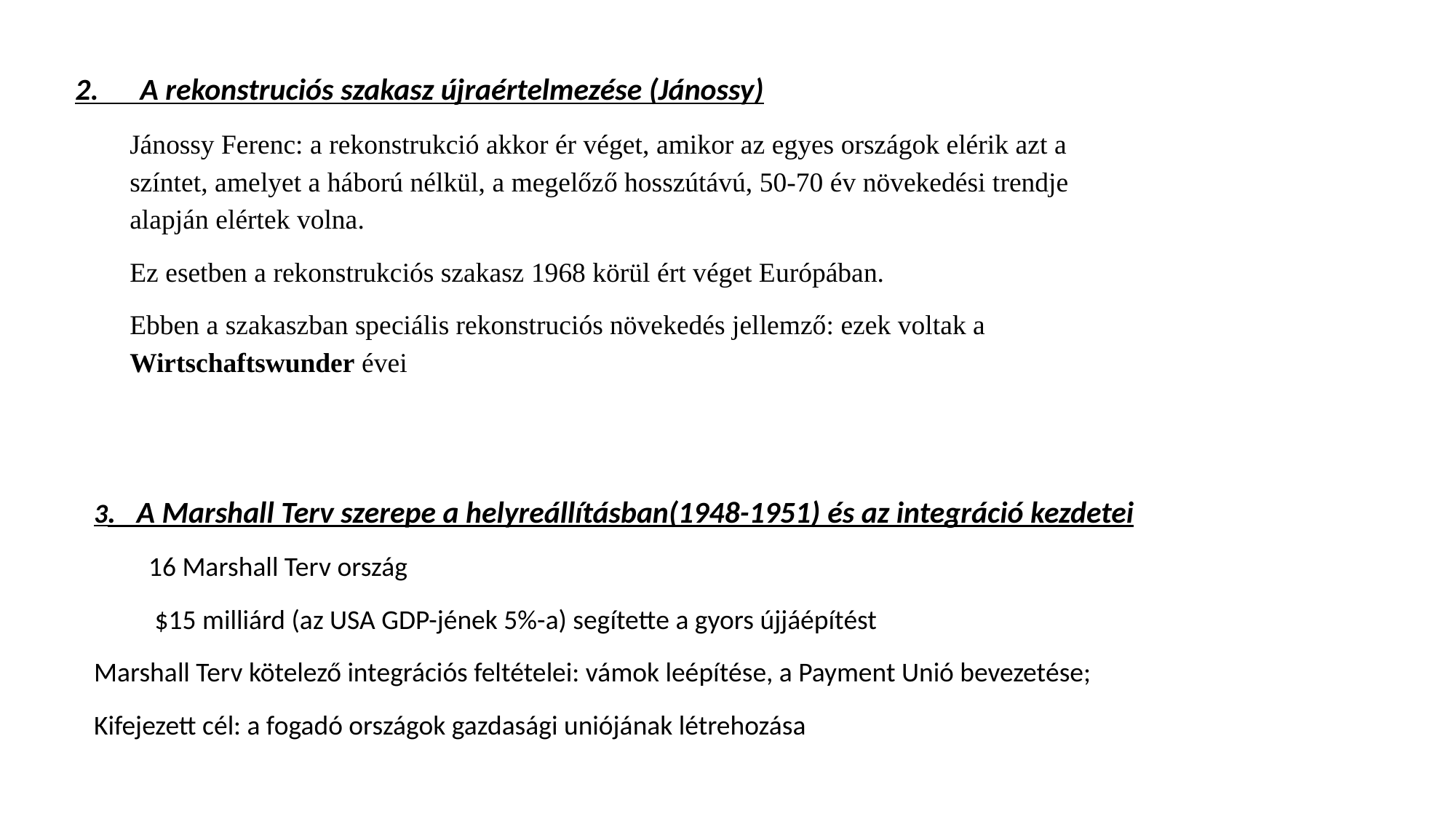

2.      A rekonstruciós szakasz újraértelmezése (Jánossy)
Jánossy Ferenc: a rekonstrukció akkor ér véget, amikor az egyes országok elérik azt a színtet, amelyet a háború nélkül, a megelőző hosszútávú, 50-70 év növekedési trendje alapján elértek volna.
Ez esetben a rekonstrukciós szakasz 1968 körül ért véget Európában.
Ebben a szakaszban speciális rekonstruciós növekedés jellemző: ezek voltak a Wirtschaftswunder évei
3.   A Marshall Terv szerepe a helyreállításban(1948-1951) és az integráció kezdetei
16 Marshall Terv ország
 $15 milliárd (az USA GDP-jének 5%-a) segítette a gyors újjáépítést
Marshall Terv kötelező integrációs feltételei: vámok leépítése, a Payment Unió bevezetése;
Kifejezett cél: a fogadó országok gazdasági uniójának létrehozása